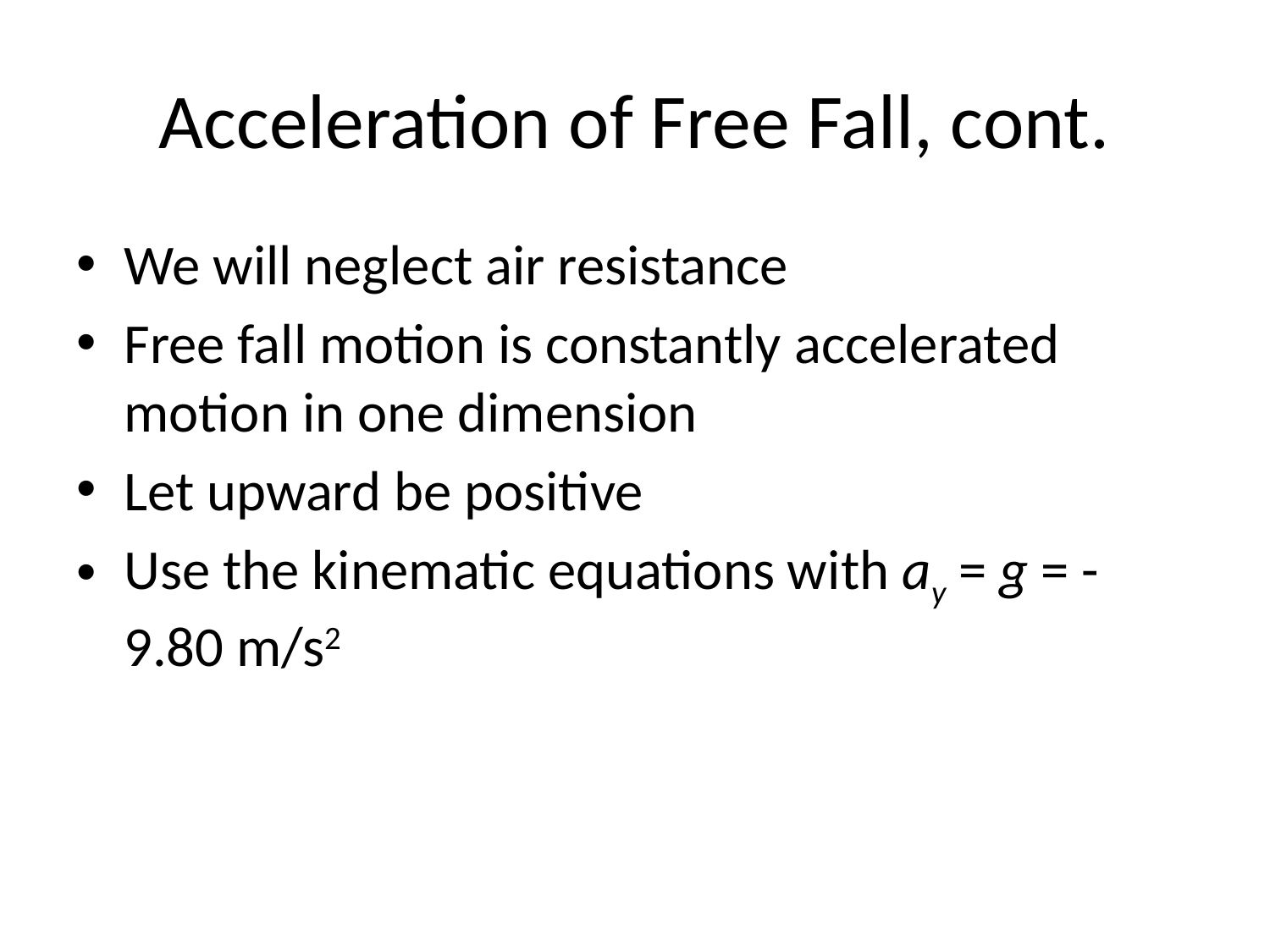

# Acceleration of Free Fall, cont.
We will neglect air resistance
Free fall motion is constantly accelerated motion in one dimension
Let upward be positive
Use the kinematic equations with ay = g = -9.80 m/s2